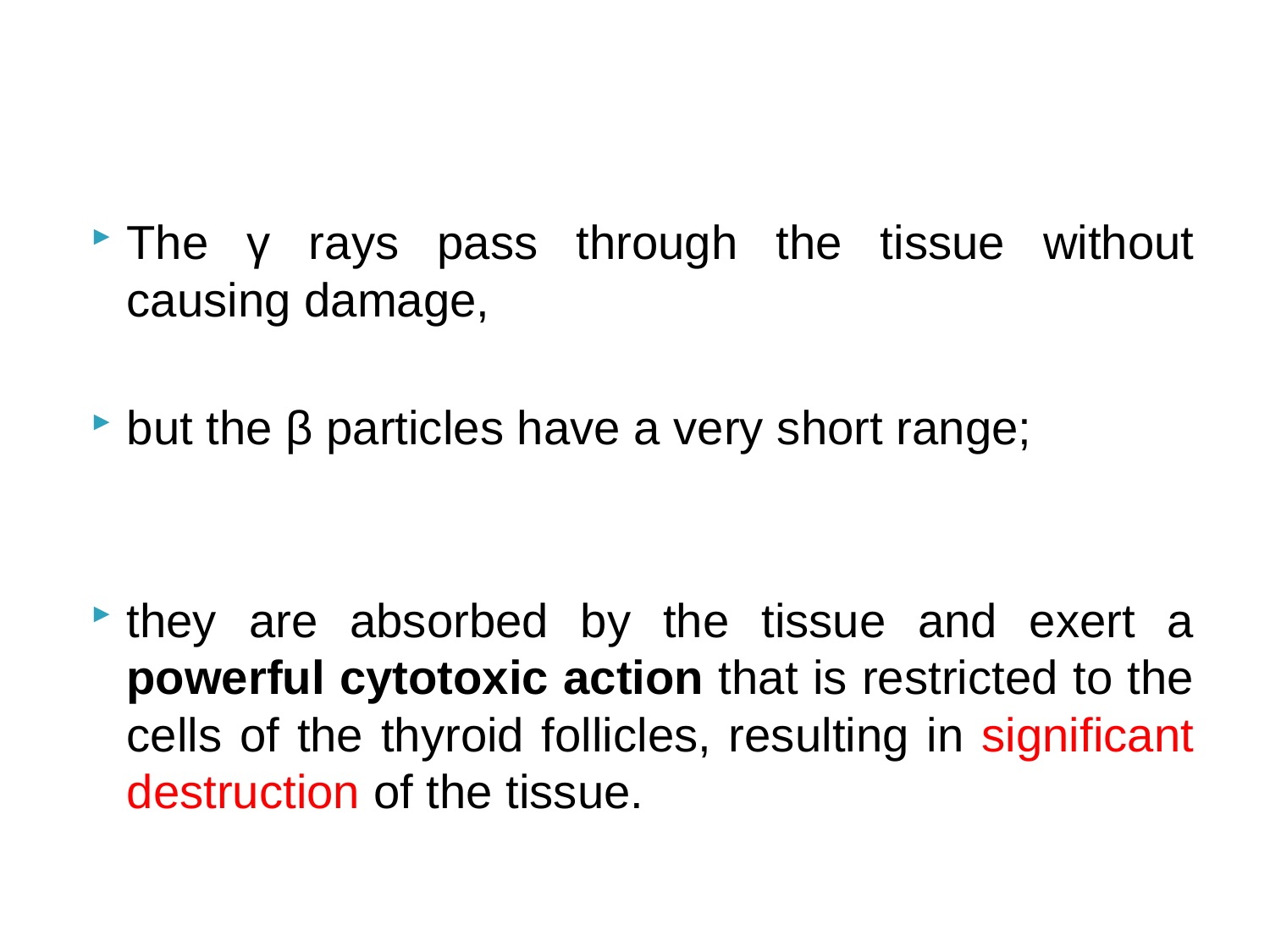

#
The γ rays pass through the tissue without causing damage,

but the β particles have a very short range;

they are absorbed by the tissue and exert a powerful cytotoxic action that is restricted to the cells of the thyroid follicles, resulting in significant destruction of the tissue.